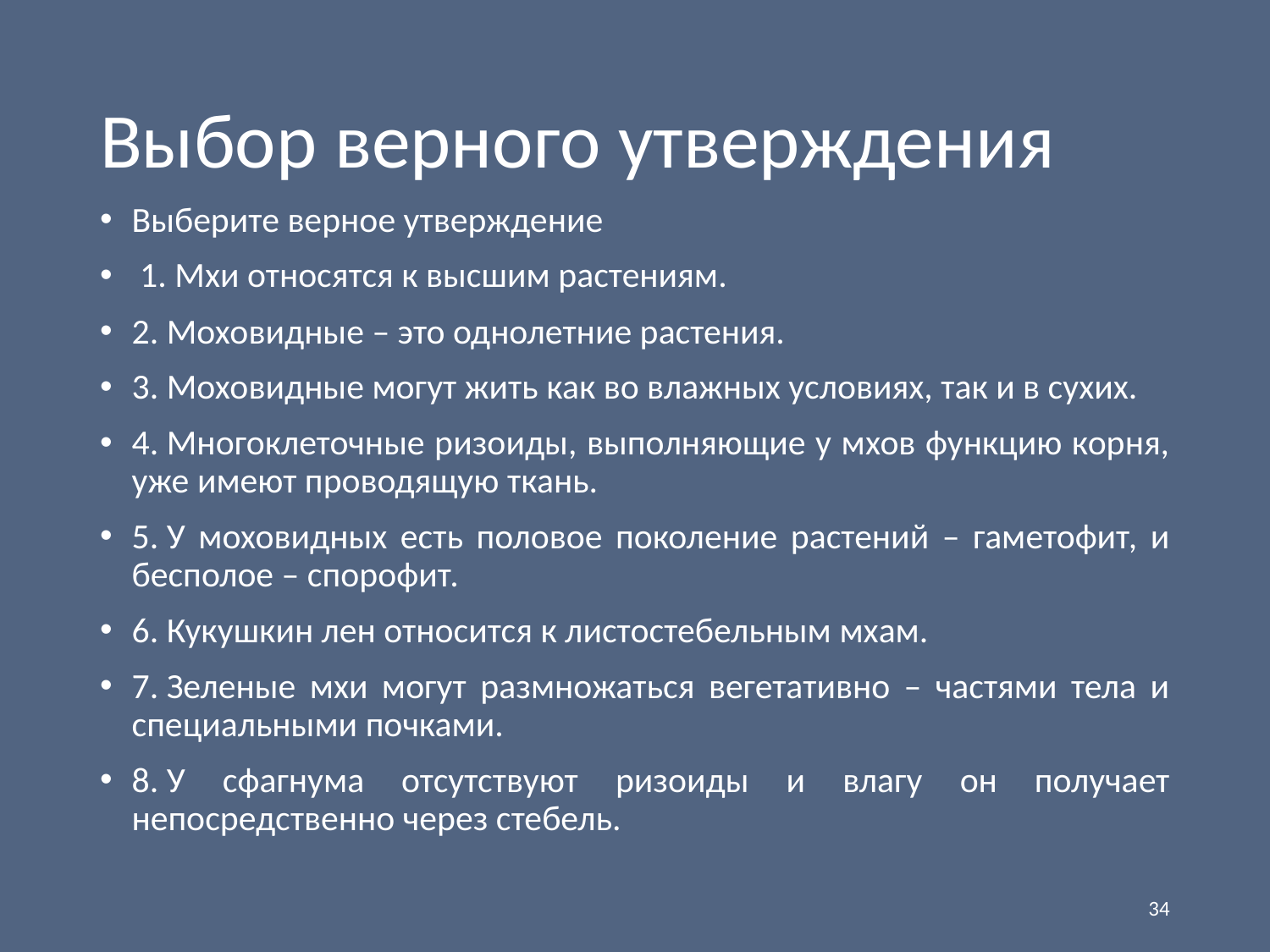

# Выбор верного утверждения
Выберите верное утверждение
 1. Мхи относятся к высшим растениям.
2. Моховидные – это однолетние растения.
3. Моховидные могут жить как во влажных условиях, так и в сухих.
4. Многоклеточные ризоиды, выполняющие у мхов функцию корня, уже имеют проводящую ткань.
5. У моховидных есть половое поколение растений – гаметофит, и бесполое – спорофит.
6. Кукушкин лен относится к листостебельным мхам.
7. Зеленые мхи могут размножаться вегетативно – частями тела и специальными почками.
8. У сфагнума отсутствуют ризоиды и влагу он получает непосредственно через стебель.

34